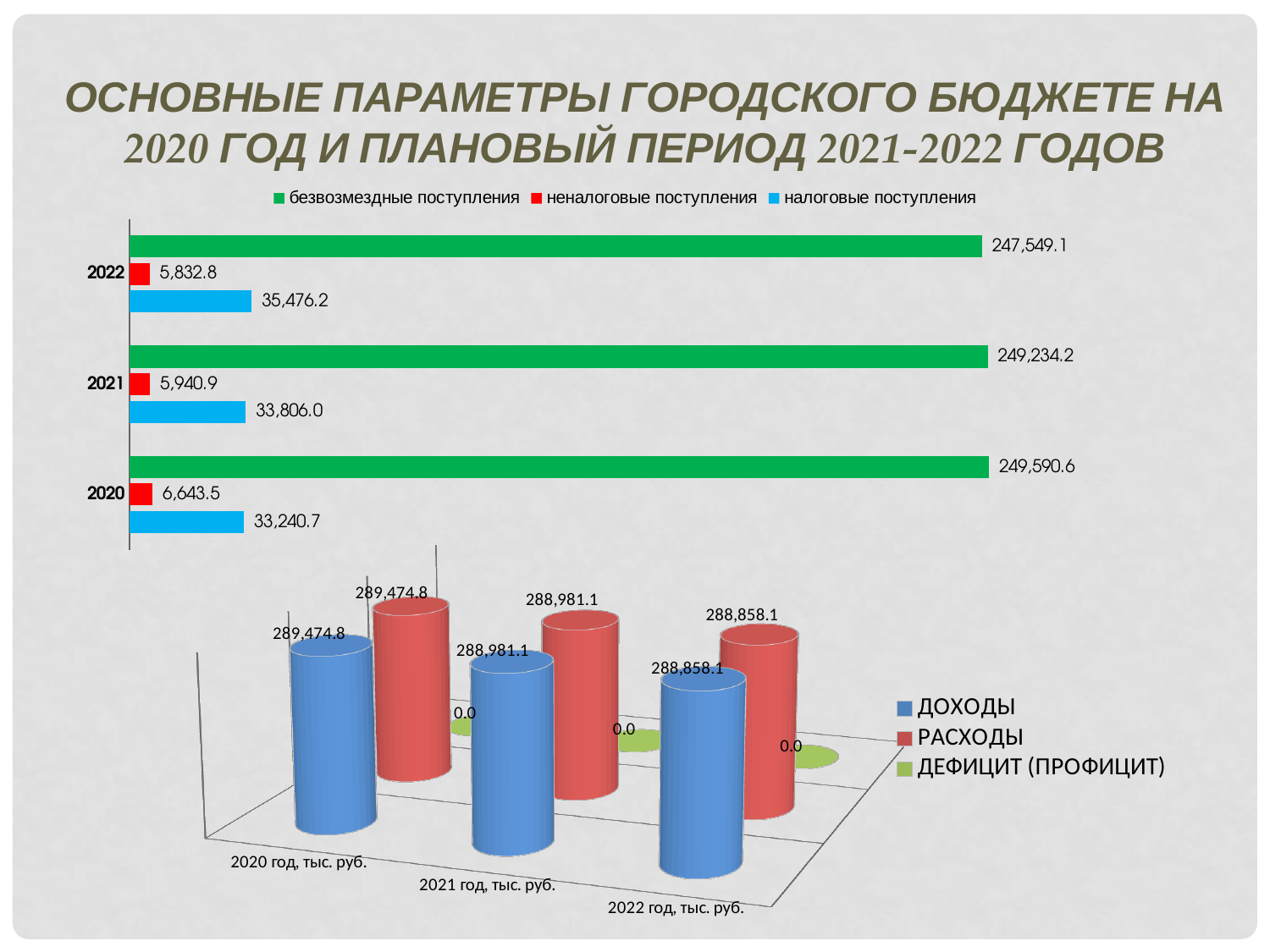

Основные параметры городского бюджете на 2020 год и плановый период 2021-2022 годов

### Chart

| Category | налоговые поступления | неналоговые поступления | безвозмездные поступления |
|---|---|---|---|
| 2020 | 33240.7 | 6643.499999999999 | 249590.56500000003 |
| 2021 | 33806.009999999995 | 5940.9316499999995 | 249234.157 |
| 2022 | 35476.18 | 5832.777559999999 | 247549.11000000002 |

[unsupported chart]